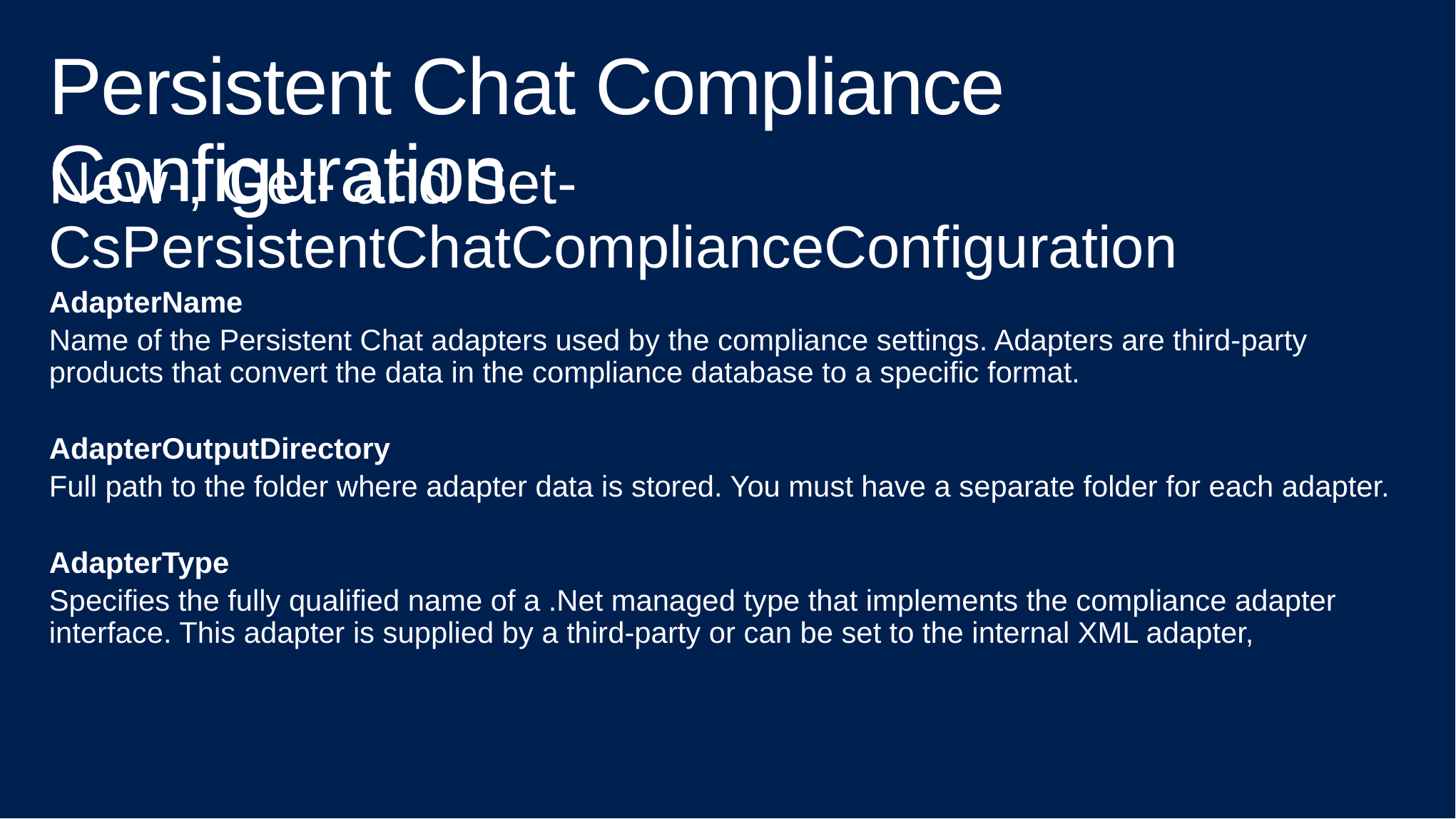

# Persistent Chat Compliance Configuration
New-, Get- and Set-CsPersistentChatComplianceConfiguration
AdapterName
Name of the Persistent Chat adapters used by the compliance settings. Adapters are third-party products that convert the data in the compliance database to a specific format.

AdapterOutputDirectory
Full path to the folder where adapter data is stored. You must have a separate folder for each adapter.

AdapterType
Specifies the fully qualified name of a .Net managed type that implements the compliance adapter interface. This adapter is supplied by a third-party or can be set to the internal XML adapter,